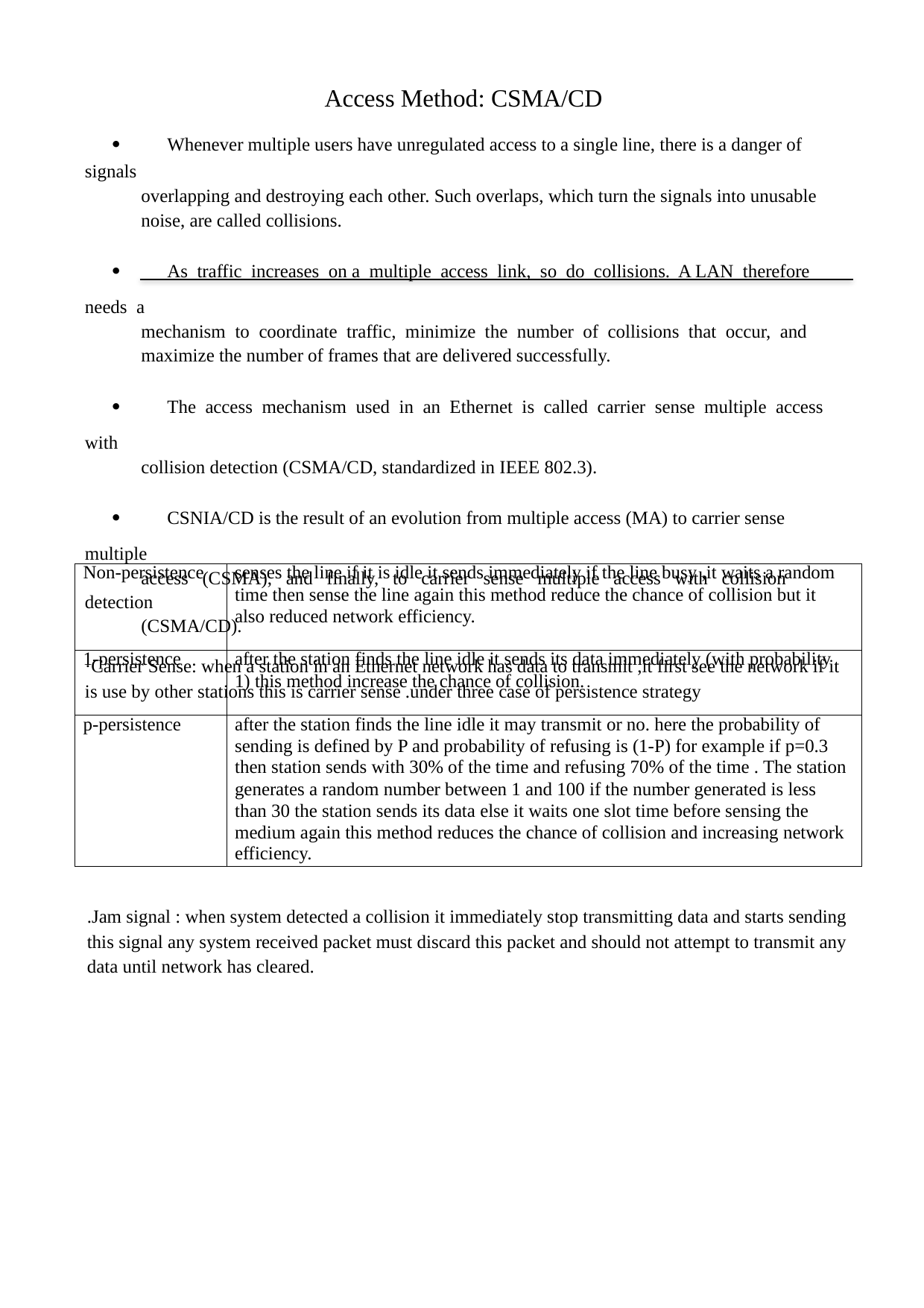

Access Method: CSMA/CD

•     Whenever multiple users have unregulated access to a single line, there is a danger of signals
overlapping and destroying each other. Such overlaps, which turn the signals into unusable
noise, are called collisions.

•     As  traffic  increases  on a  multiple  access  link,  so  do  collisions.  A LAN  therefore  needs  a
mechanism  to  coordinate  traffic,  minimize  the  number  of  collisions  that  occur,  and
maximize the number of frames that are delivered successfully.

•     The  access  mechanism  used  in  an  Ethernet  is  called  carrier  sense  multiple  access  with
collision detection (CSMA/CD, standardized in IEEE 802.3).

•     CSNIA/CD is the result of an evolution from multiple access (MA) to carrier sense multiple
access   (CSMA),   and   finally,   to   carrier   sense   multiple   access   with   collision   detection
(CSMA/CD).

·Carrier Sense: when a station in an Ethernet network has data to transmit ,it first see the network if it
is use by other stations this is carrier sense .under three case of persistence strategy

| Non-persistence | senses the line if it is idle it sends immediately if the line busy ,it waits a random time then sense the line again this method reduce the chance of collision but it also reduced network efficiency. |
| --- | --- |
| 1-persistence | after the station finds the line idle it sends its data immediately (with probability 1) this method increase the chance of collision. |
| p-persistence | after the station finds the line idle it may transmit or no. here the probability of sending is defined by P and probability of refusing is (1-P) for example if p=0.3 then station sends with 30% of the time and refusing 70% of the time . The station generates a random number between 1 and 100 if the number generated is less than 30 the station sends its data else it waits one slot time before sensing the medium again this method reduces the chance of collision and increasing network efficiency. |
.Jam signal : when system detected a collision it immediately stop transmitting data and starts sending
this signal any system received packet must discard this packet and should not attempt to transmit any
data until network has cleared.